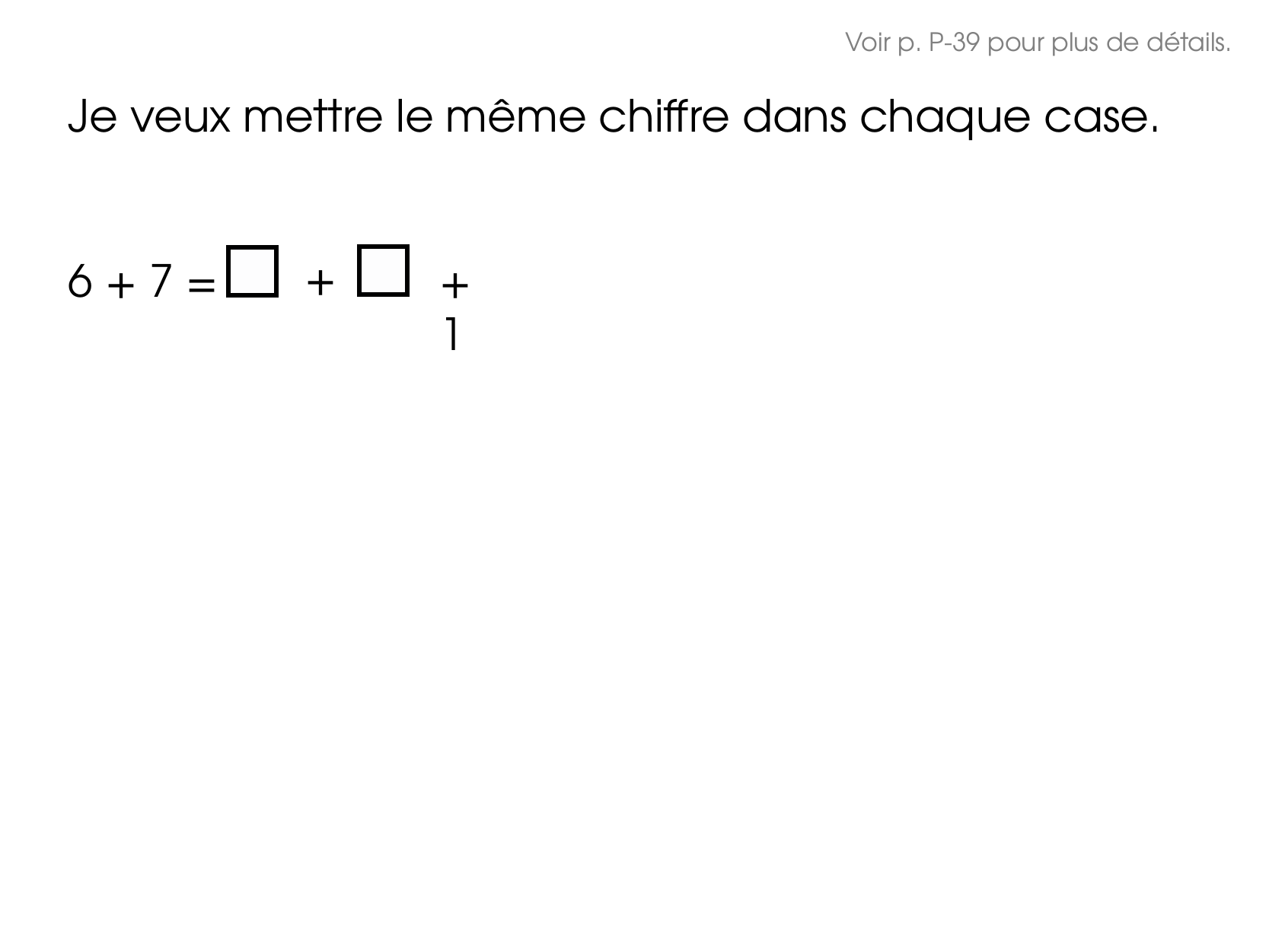

Voir p. P-39 pour plus de détails.
Je veux mettre le même chiffre dans chaque case.
+

6 + 7 =

+ 1